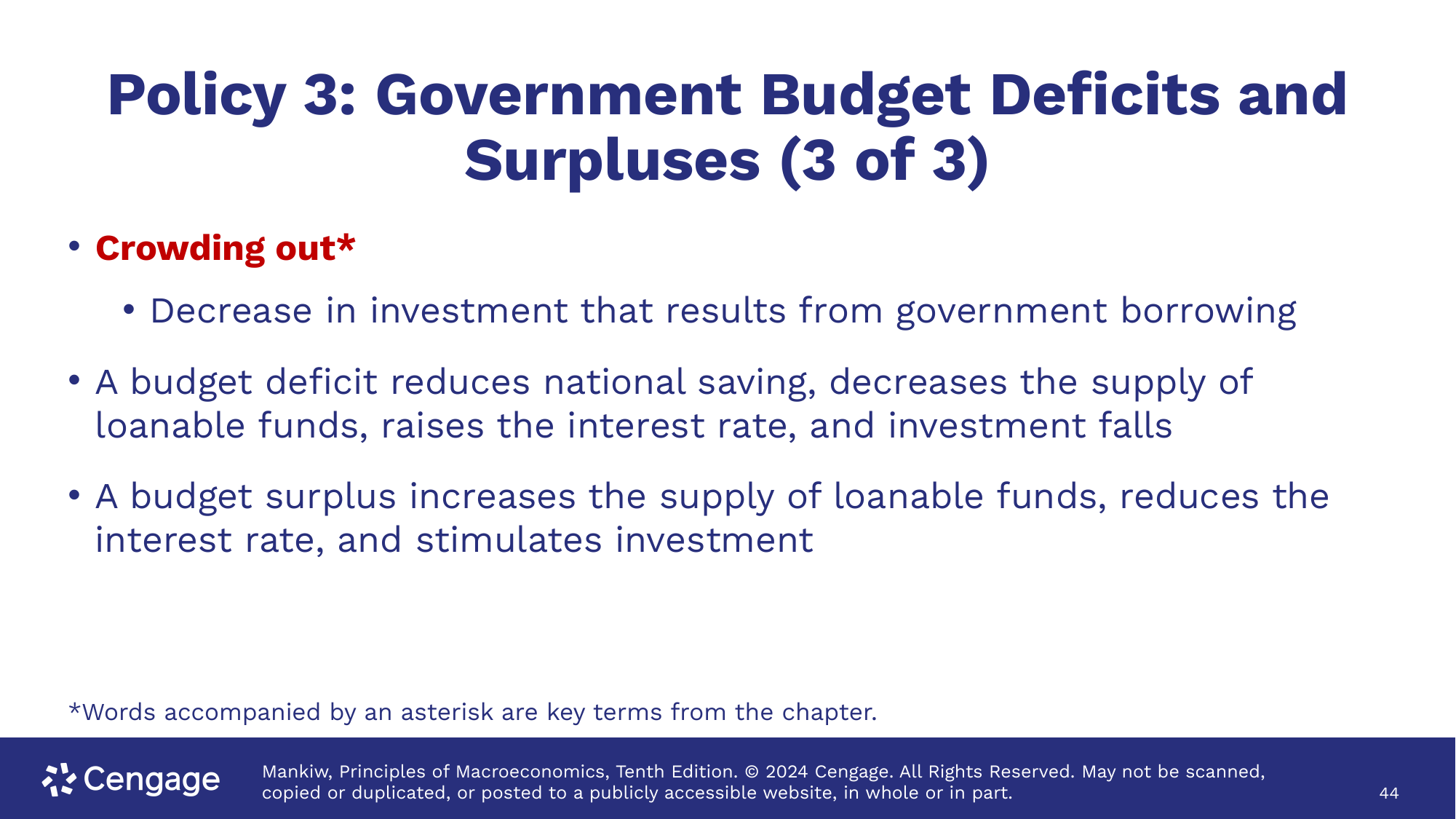

# Policy 3: Government Budget Deficits and Surpluses (3 of 3)
Crowding out*
Decrease in investment that results from government borrowing
A budget deficit reduces national saving, decreases the supply of loanable funds, raises the interest rate, and investment falls
A budget surplus increases the supply of loanable funds, reduces the interest rate, and stimulates investment
*Words accompanied by an asterisk are key terms from the chapter.